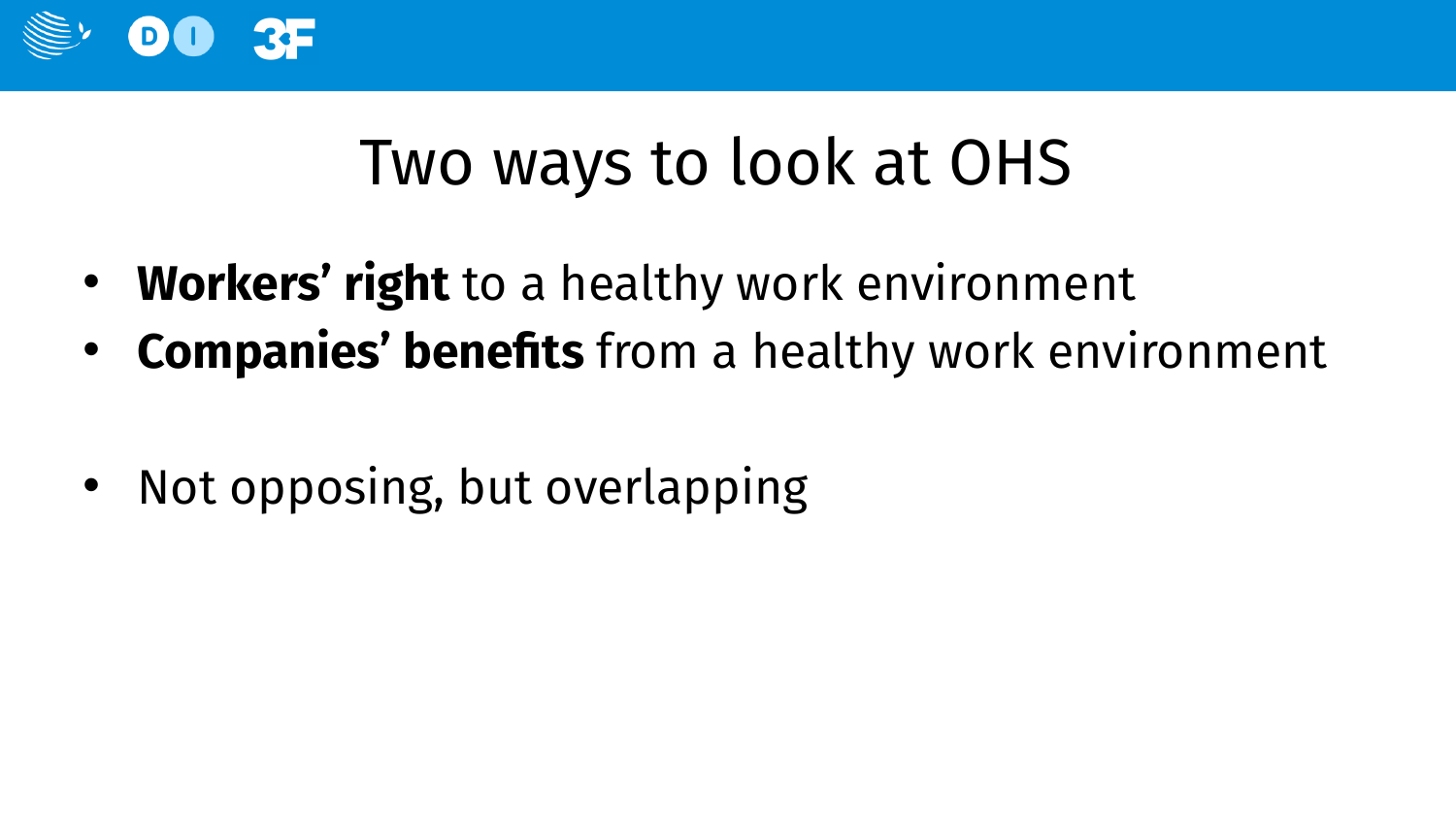

# Two ways to look at OHS
Workers’ right to a healthy work environment
Companies’ benefits from a healthy work environment

Not opposing, but overlapping